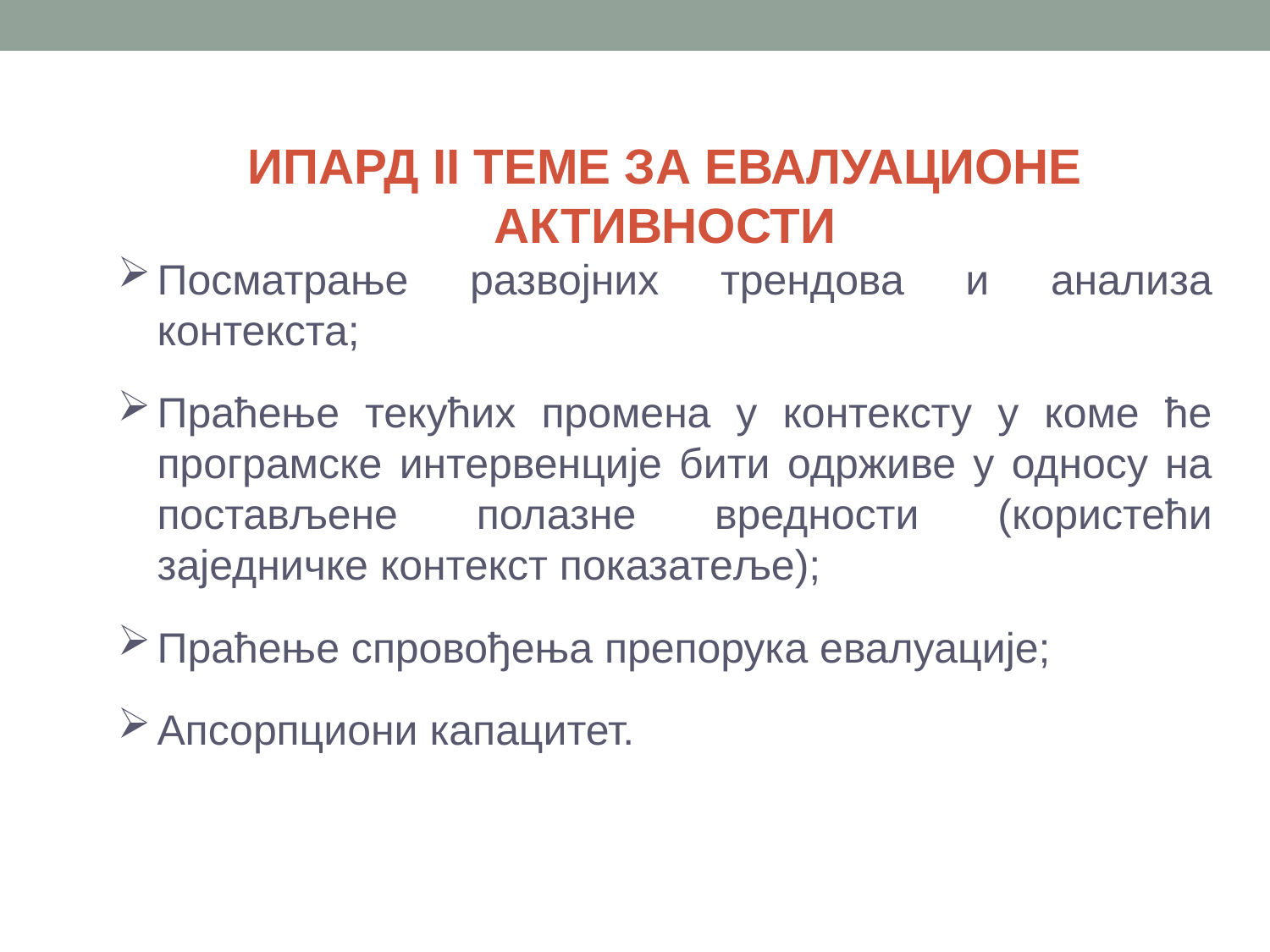

ИПАРД II ТЕМЕ ЗА ЕВАЛУАЦИОНЕ АКТИВНОСТИ
Посматрање развојних трендова и анализа контекста;
Праћење текућих промена у контексту у коме ће програмске интервенције бити одрживе у односу на постављене полазне вредности (користећи заједничке контекст показатеље);
Праћење спровођења препорука евалуације;
Апсорпциони капацитет.